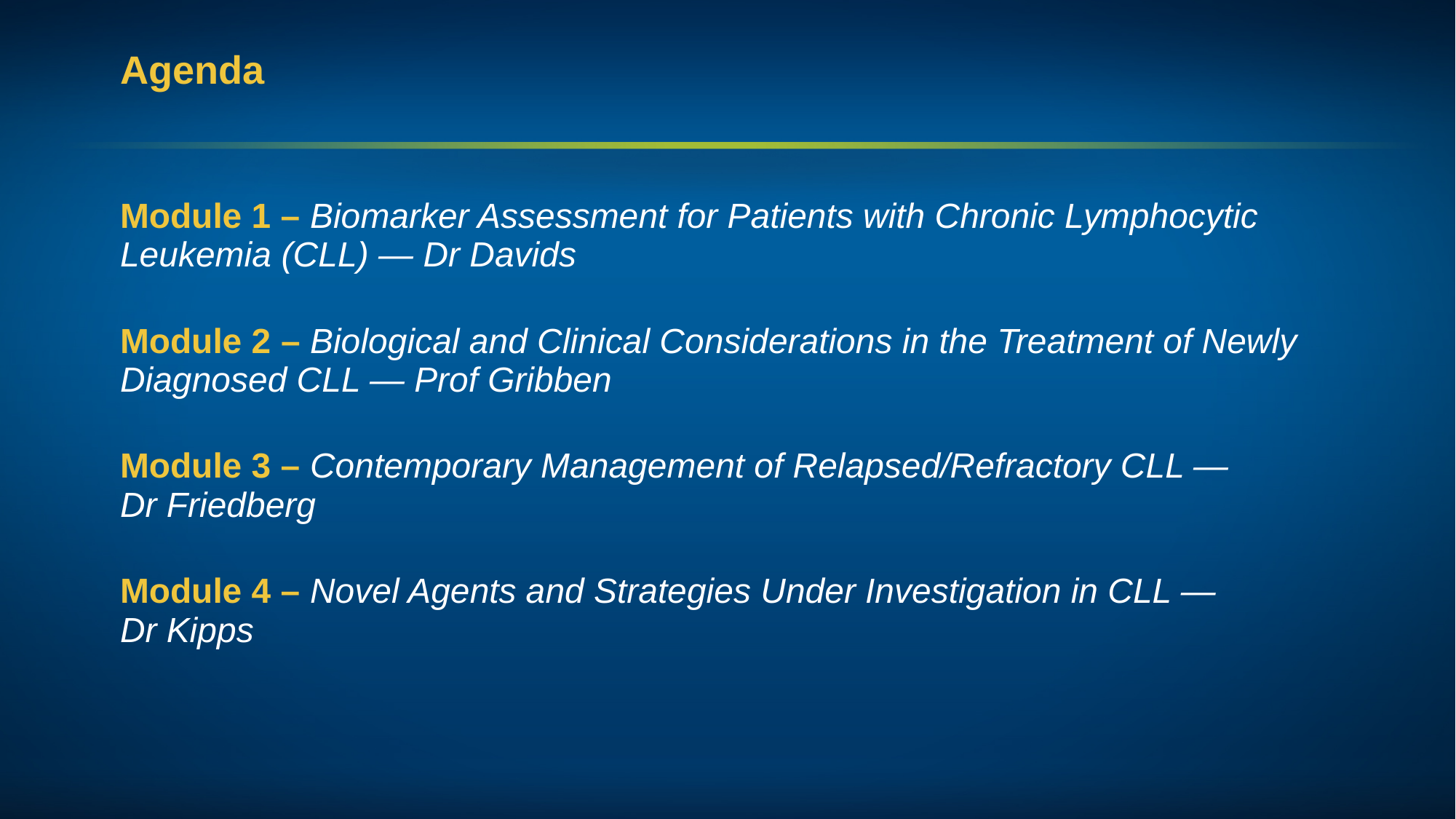

# Agenda
| Module 1 – Biomarker Assessment for Patients with Chronic Lymphocytic Leukemia (CLL) — Dr Davids |
| --- |
| Module 2 – Biological and Clinical Considerations in the Treatment of Newly Diagnosed CLL — Prof Gribben |
| Module 3 – Contemporary Management of Relapsed/Refractory CLL — Dr Friedberg |
| Module 4 – Novel Agents and Strategies Under Investigation in CLL — Dr Kipps |